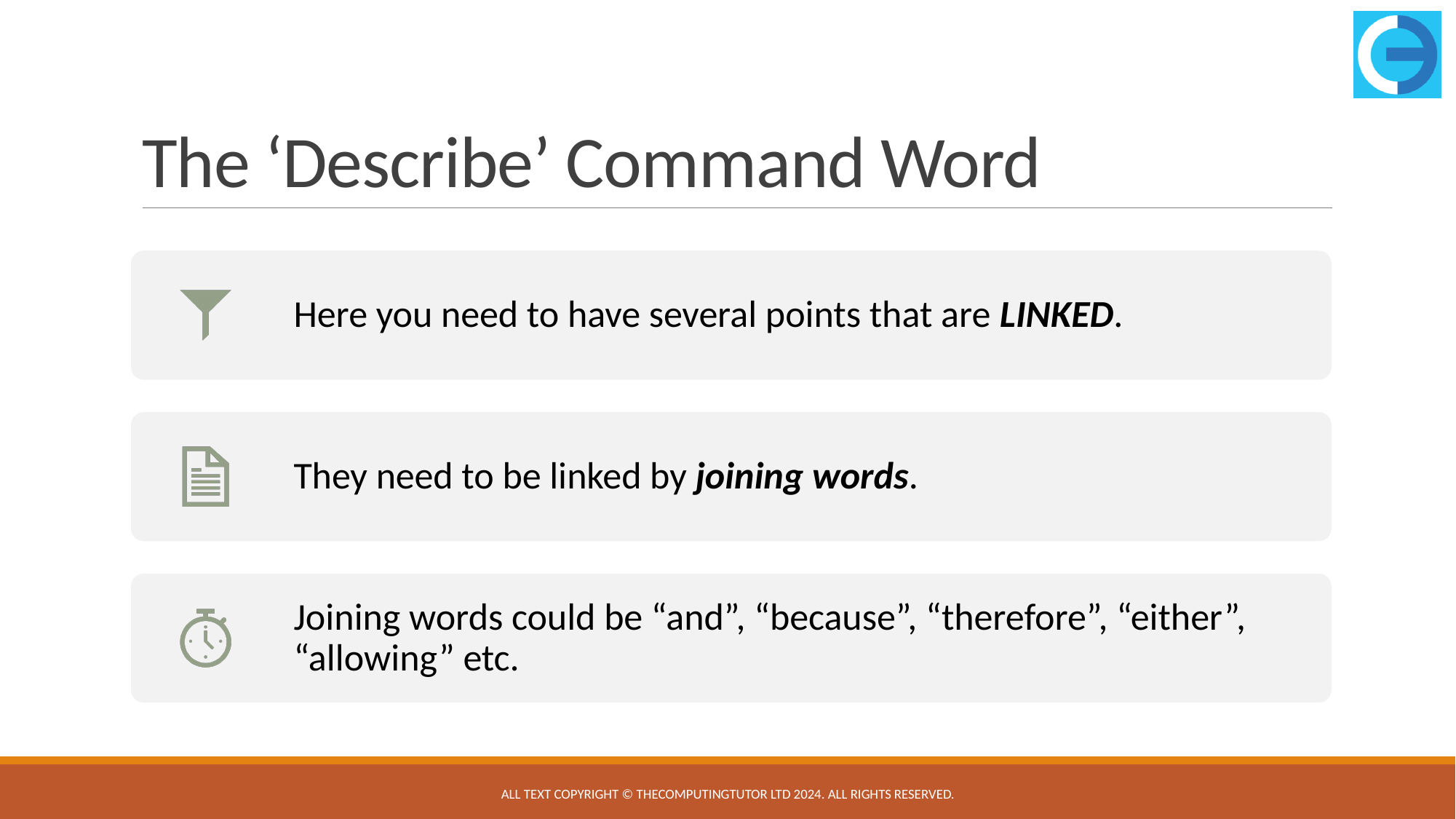

# The ‘Describe’ Command Word
Here you need to have several points that are LINKED.
They need to be linked by joining words.
Joining words could be “and”, “because”, “therefore”, “either”, “allowing” etc.
All text copyright © TheComputingTutor Ltd 2024. All rights Reserved.